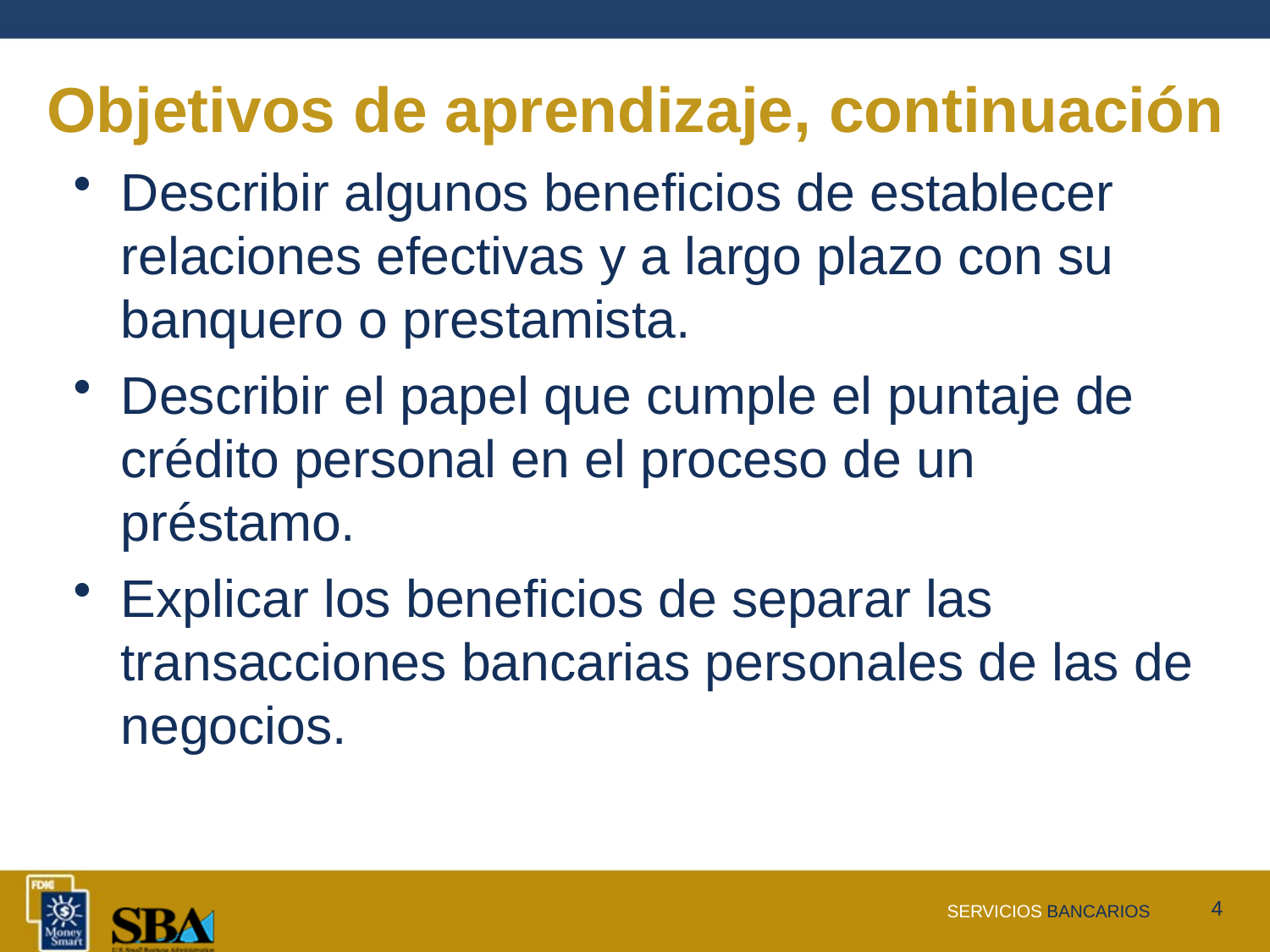

# Objetivos de aprendizaje, continuación
Describir algunos beneficios de establecer relaciones efectivas y a largo plazo con su banquero o prestamista.
Describir el papel que cumple el puntaje de crédito personal en el proceso de un préstamo.
Explicar los beneficios de separar las transacciones bancarias personales de las de negocios.